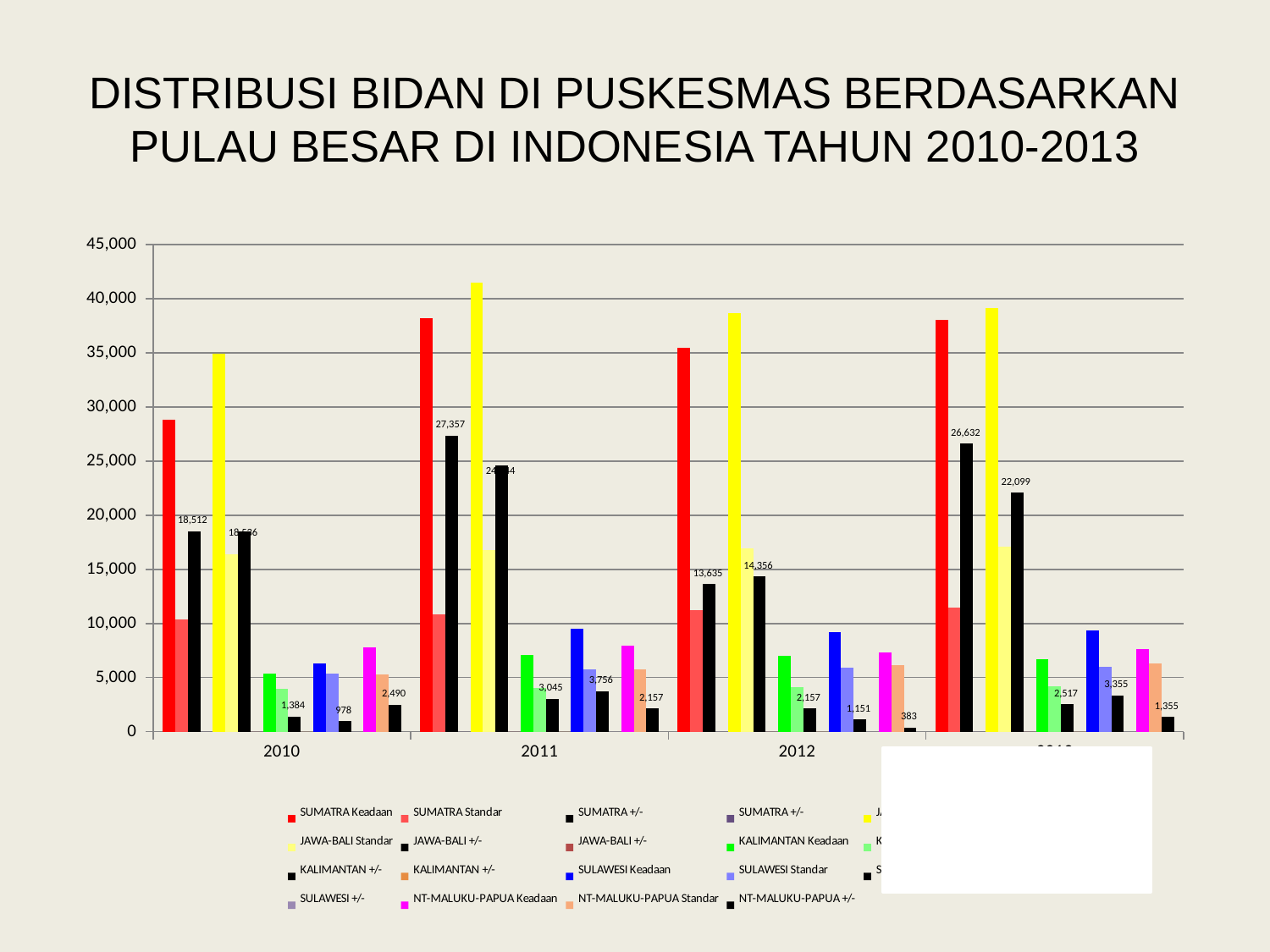

# DISTRIBUSI BIDAN DI PUSKESMAS BERDASARKAN PULAU BESAR DI INDONESIA TAHUN 2010-2013

### Chart

| Category | SUMATRA Keadaan
 | SUMATRA Standar
 | SUMATRA +/- | SUMATRA +/- | JAWA-BALI Keadaan
 | JAWA-BALI Standar
 | JAWA-BALI +/- | JAWA-BALI +/- | KALIMANTAN Keadaan
 | KALIMANTAN Standar
 | KALIMANTAN +/- | KALIMANTAN +/- | SULAWESI Keadaan
 | SULAWESI Standar
 | SULAWESI +/- | SULAWESI +/- | NT-MALUKU-PAPUA Keadaan
 | NT-MALUKU-PAPUA Standar
 | NT-MALUKU-PAPUA +/- |
|---|---|---|---|---|---|---|---|---|---|---|---|---|---|---|---|---|---|---|---|
| 2010
 | 28864.0 | 10352.0 | 18512.0 | 0.0 | 34954.0 | 16418.0 | 18536.0 | 0.0 | 5330.0 | 3946.0 | 1384.0 | 0.0 | 6318.0 | 5340.0 | 978.0 | 0.0 | 7756.0 | 5266.0 | 2490.0 |
| 2011
 | 38233.0 | 10856.0 | 27357.0 | 0.0 | 41476.0 | 16762.0 | 24644.0 | 0.0 | 7059.0 | 4014.0 | 3045.0 | 0.0 | 9510.0 | 5754.0 | 3756.0 | 0.0 | 7943.0 | 5786.0 | 2157.0 |
| 2012
 | 35462.0 | 11270.0 | 13635.0 | 0.0 | 38667.0 | 16960.0 | 14356.0 | 0.0 | 7046.0 | 4098.0 | 2157.0 | 0.0 | 9216.0 | 5888.0 | 1151.0 | 0.0 | 7346.0 | 6126.0 | 383.0 |
| 2013 | 38084.0 | 11452.0 | 26632.0 | 0.0 | 39165.0 | 17066.0 | 22099.0 | 0.0 | 6709.0 | 4192.0 | 2517.0 | 0.0 | 9375.0 | 6020.0 | 3355.0 | 0.0 | 7641.0 | 6286.0 | 1355.0 |